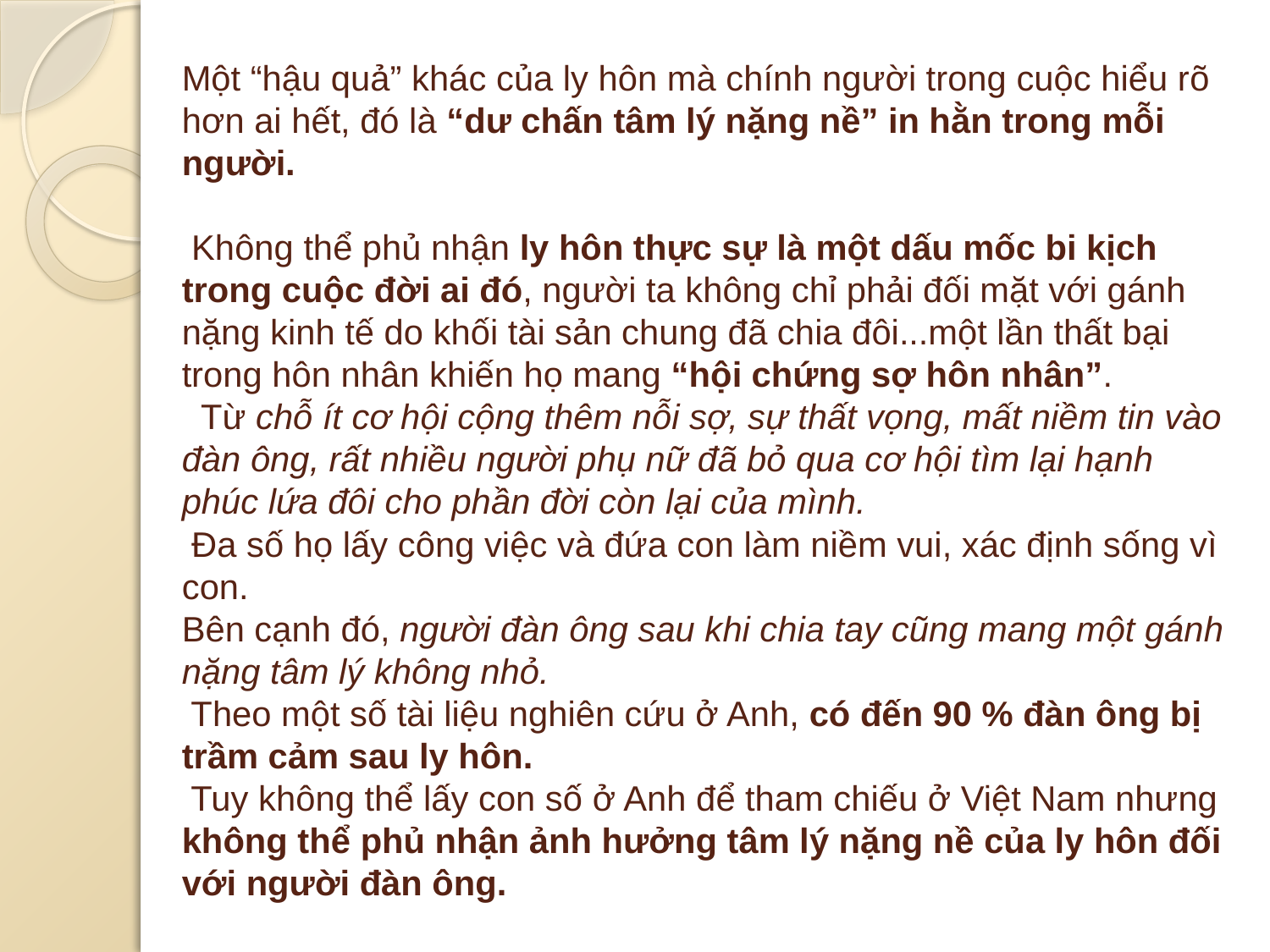

# Một “hậu quả” khác của ly hôn mà chính người trong cuộc hiểu rõ hơn ai hết, đó là “dư chấn tâm lý nặng nề” in hằn trong mỗi người. Không thể phủ nhận ly hôn thực sự là một dấu mốc bi kịch trong cuộc đời ai đó, người ta không chỉ phải đối mặt với gánh nặng kinh tế do khối tài sản chung đã chia đôi...một lần thất bại trong hôn nhân khiến họ mang “hội chứng sợ hôn nhân”. Từ chỗ ít cơ hội cộng thêm nỗi sợ, sự thất vọng, mất niềm tin vào đàn ông, rất nhiều người phụ nữ đã bỏ qua cơ hội tìm lại hạnh phúc lứa đôi cho phần đời còn lại của mình. Đa số họ lấy công việc và đứa con làm niềm vui, xác định sống vì con. Bên cạnh đó, người đàn ông sau khi chia tay cũng mang một gánh nặng tâm lý không nhỏ. Theo một số tài liệu nghiên cứu ở Anh, có đến 90 % đàn ông bị trầm cảm sau ly hôn. Tuy không thể lấy con số ở Anh để tham chiếu ở Việt Nam nhưng không thể phủ nhận ảnh hưởng tâm lý nặng nề của ly hôn đối với người đàn ông.